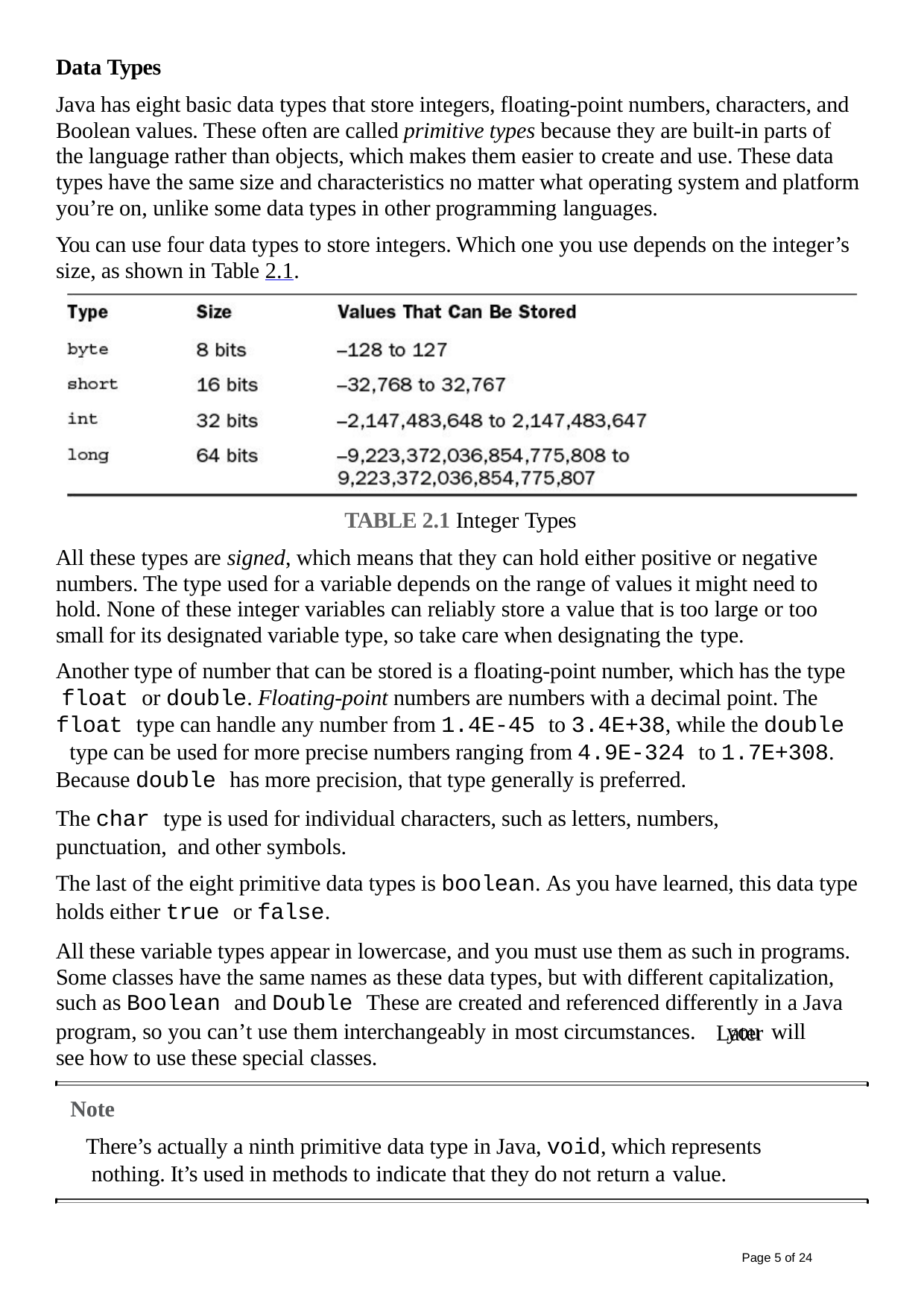

Data Types
Java has eight basic data types that store integers, floating-point numbers, characters, and  Boolean values. These often are called primitive types because they are built-in parts of  the language rather than objects, which makes them easier to create and use. These data  types have the same size and characteristics no matter what operating system and platform  you’re on, unlike some data types in other programming languages.
You can use four data types to store integers. Which one you use depends on the integer’s  size, as shown in Table 2.1.

TABLE 2.1 Integer Types
All these types are signed, which means that they can hold either positive or negative  numbers. The type used for a variable depends on the range of values it might need to  hold. None of these integer variables can reliably store a value that is too large or too  small for its designated variable type, so take care when designating the type.
Another type of number that can be stored is a floating-point number, which has the type  float or double. Floating-point numbers are numbers with a decimal point. The  float type can handle any number from 1.4E-45 to 3.4E+38, while the double  type can be used for more precise numbers ranging from 4.9E-324 to 1.7E+308.
Because double has more precision, that type generally is preferred.
The char type is used for individual characters, such as letters, numbers, punctuation,  and other symbols.
The last of the eight primitive data types is boolean. As you have learned, this data type  holds either true or false.
All these variable types appear in lowercase, and you must use them as such in programs.  Some classes have the same names as these data types, but with different capitalization,  such as Boolean and Double These are created and referenced differently in a Java
program, so you can’t use them interchangeably in most circumstances.	you  will see how to use these special classes.
Later

Note
There’s actually a ninth primitive data type in Java, void, which represents  nothing. It’s used in methods to indicate that they do not return a value.

Page 5 of 24